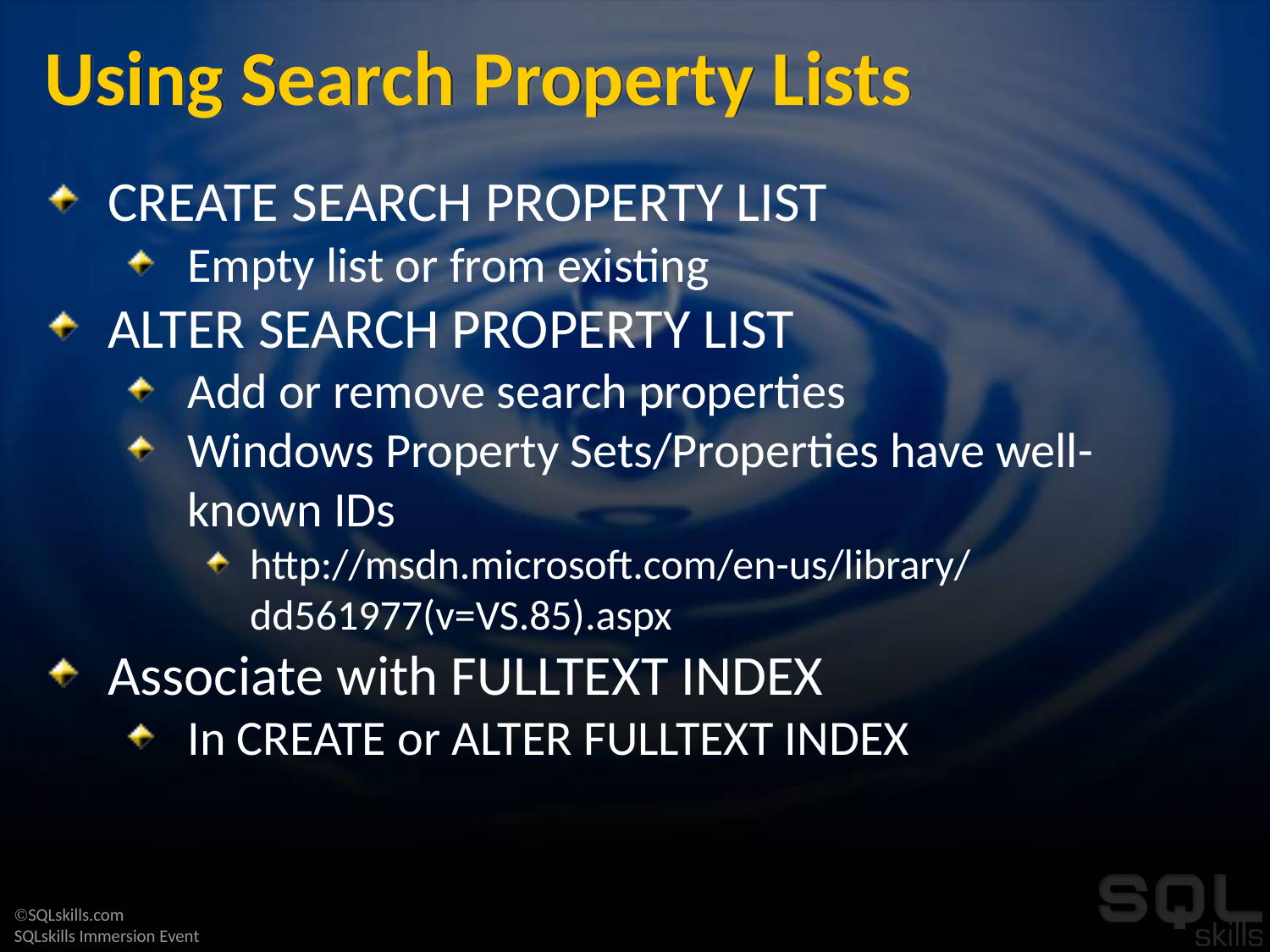

# Using Search Property Lists
CREATE SEARCH PROPERTY LIST
Empty list or from existing
ALTER SEARCH PROPERTY LIST
Add or remove search properties
Windows Property Sets/Properties have well-known IDs
http://msdn.microsoft.com/en-us/library/dd561977(v=VS.85).aspx
Associate with FULLTEXT INDEX
In CREATE or ALTER FULLTEXT INDEX